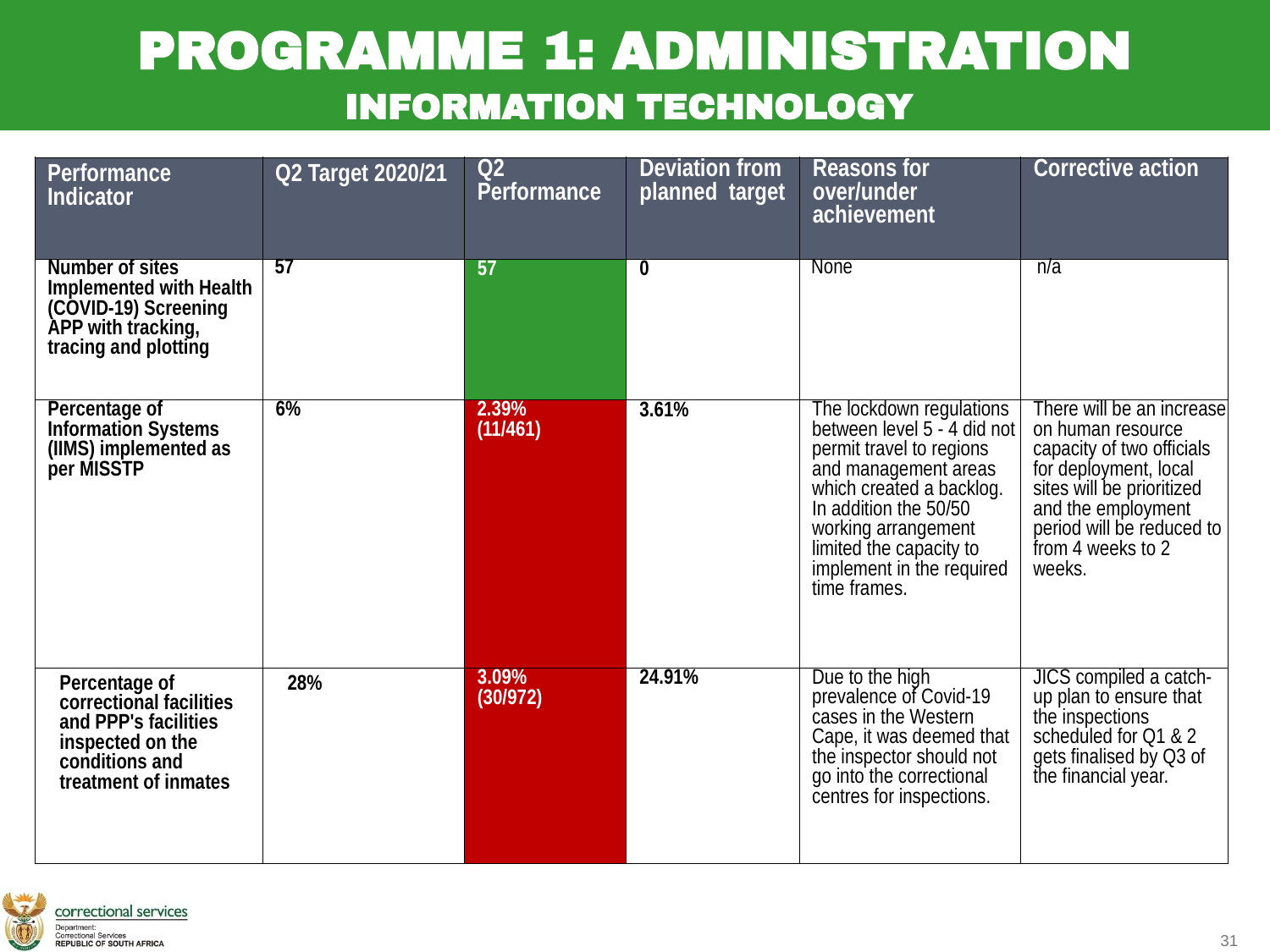

PROGRAMME 1: ADMINISTRATION
INFORMATION TECHNOLOGY
| Performance Indicator | Q2 Target 2020/21 | Q2 Performance | Deviation from planned target | Reasons for over/under achievement | Corrective action |
| --- | --- | --- | --- | --- | --- |
| Number of sites Implemented with Health (COVID-19) Screening APP with tracking, tracing and plotting | 57 | 57 | 0 | None | n/a |
| Percentage of Information Systems (IIMS) implemented as per MISSTP | 6% | 2.39% (11/461) | 3.61% | The lockdown regulations between level 5 - 4 did not permit travel to regions and management areas which created a backlog. In addition the 50/50 working arrangement limited the capacity to implement in the required time frames. | There will be an increase on human resource capacity of two officials for deployment, local sites will be prioritized and the employment period will be reduced to from 4 weeks to 2 weeks. |
| Percentage of correctional facilities and PPP's facilities inspected on the conditions and treatment of inmates | 28% | 3.09% (30/972) | 24.91% | Due to the high prevalence of Covid-19 cases in the Western Cape, it was deemed that the inspector should not go into the correctional centres for inspections. | JICS compiled a catch-up plan to ensure that the inspections scheduled for Q1 & 2 gets finalised by Q3 of the financial year. |